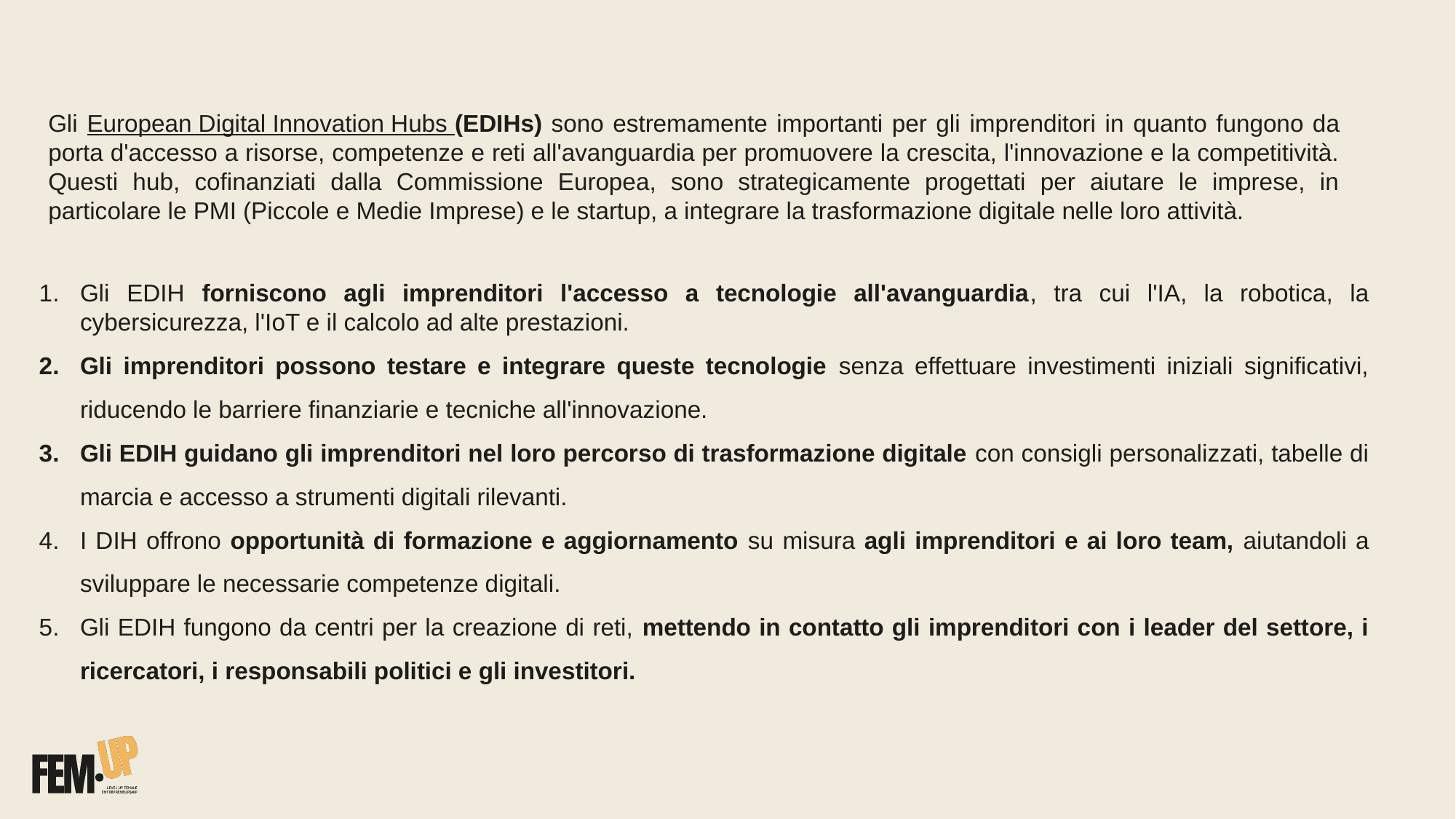

Gli European Digital Innovation Hubs (EDIHs) sono estremamente importanti per gli imprenditori in quanto fungono da porta d'accesso a risorse, competenze e reti all'avanguardia per promuovere la crescita, l'innovazione e la competitività. Questi hub, cofinanziati dalla Commissione Europea, sono strategicamente progettati per aiutare le imprese, in particolare le PMI (Piccole e Medie Imprese) e le startup, a integrare la trasformazione digitale nelle loro attività.
Gli EDIH forniscono agli imprenditori l'accesso a tecnologie all'avanguardia, tra cui l'IA, la robotica, la cybersicurezza, l'IoT e il calcolo ad alte prestazioni.
Gli imprenditori possono testare e integrare queste tecnologie senza effettuare investimenti iniziali significativi, riducendo le barriere finanziarie e tecniche all'innovazione.
Gli EDIH guidano gli imprenditori nel loro percorso di trasformazione digitale con consigli personalizzati, tabelle di marcia e accesso a strumenti digitali rilevanti.
I DIH offrono opportunità di formazione e aggiornamento su misura agli imprenditori e ai loro team, aiutandoli a sviluppare le necessarie competenze digitali.
Gli EDIH fungono da centri per la creazione di reti, mettendo in contatto gli imprenditori con i leader del settore, i ricercatori, i responsabili politici e gli investitori.